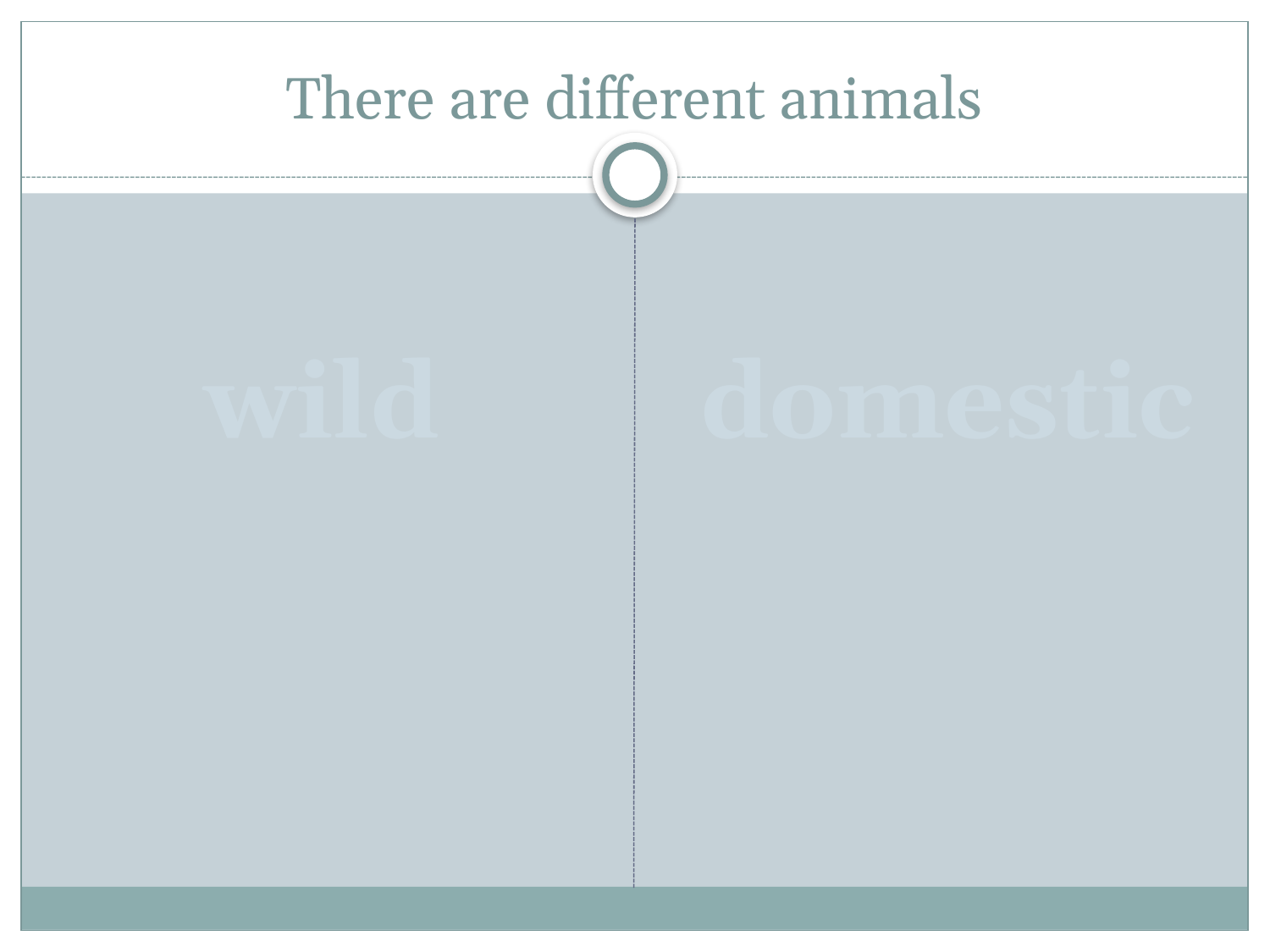

# There are different animals

wild

domestic